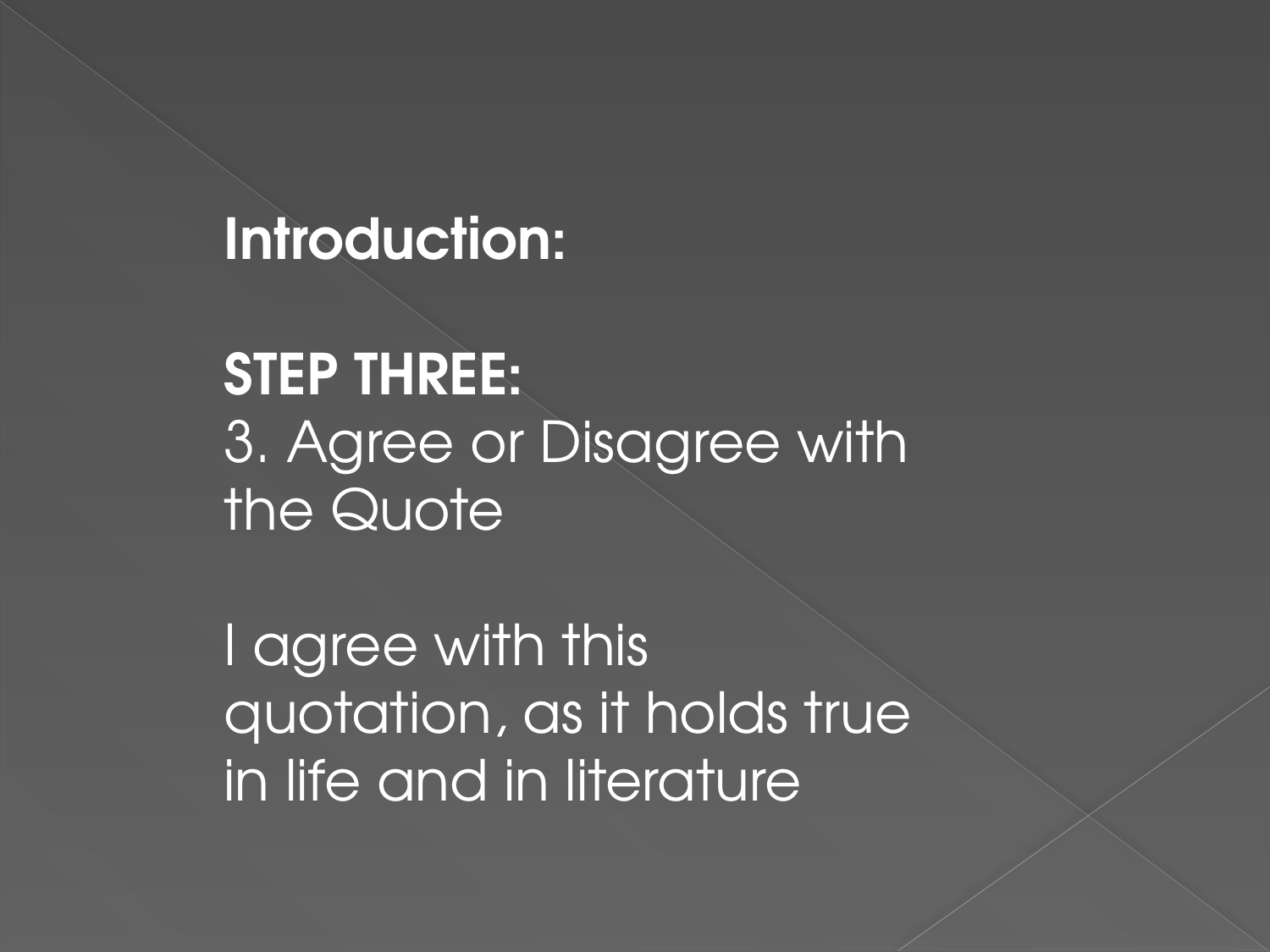

Introduction:

STEP THREE:
3. Agree or Disagree with the Quote

I agree with this quotation, as it holds true in life and in literature